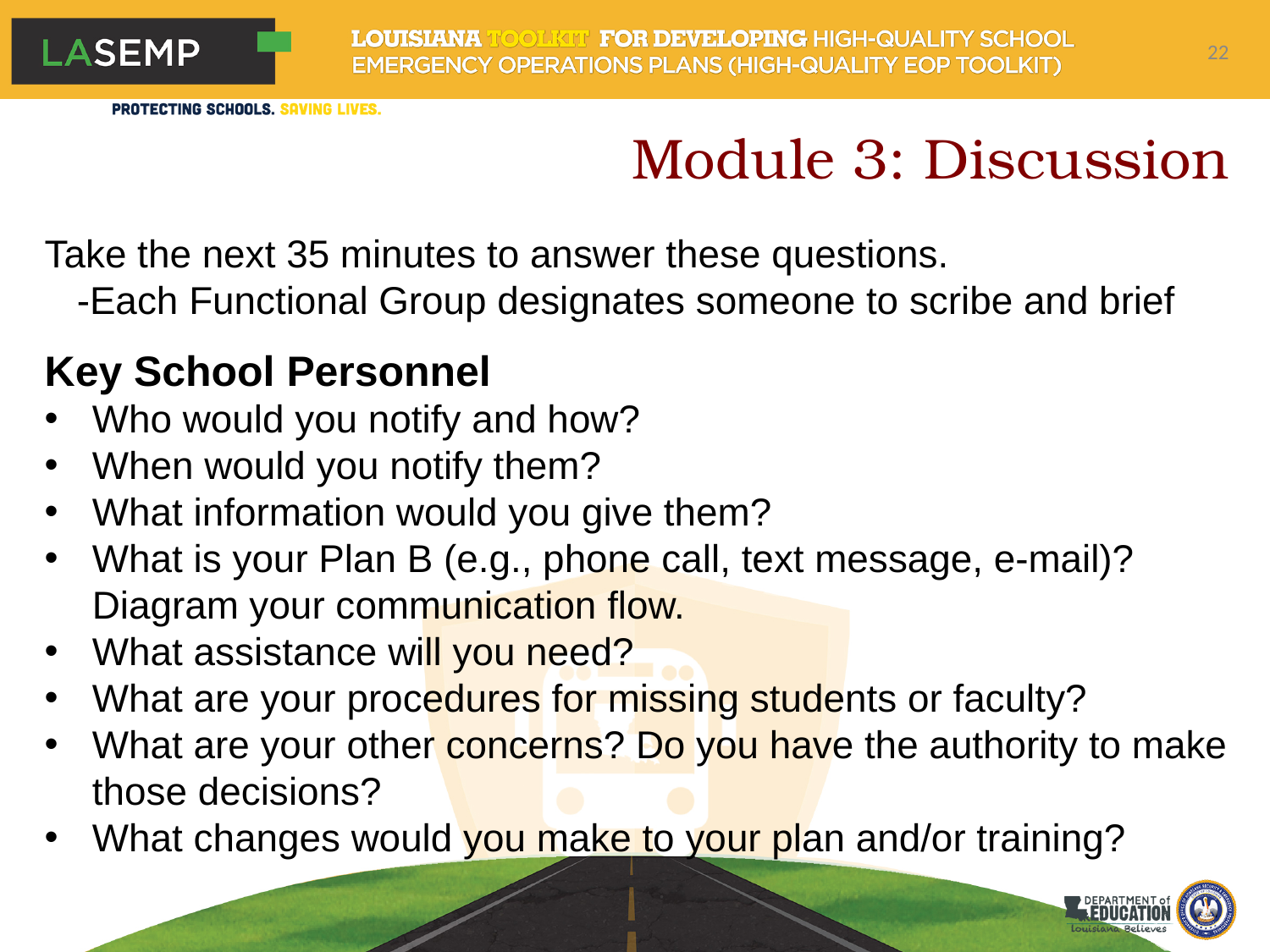

22
# Module 3: Discussion
Take the next 35 minutes to answer these questions.
   -Each Functional Group designates someone to scribe and brief

Key School Personnel
Who would you notify and how?
When would you notify them?
What information would you give them?
What is your Plan B (e.g., phone call, text message, e-mail)? Diagram your communication flow.
What assistance will you need?
What are your procedures for missing students or faculty?
What are your other concerns? Do you have the authority to make those decisions?
What changes would you make to your plan and/or training?